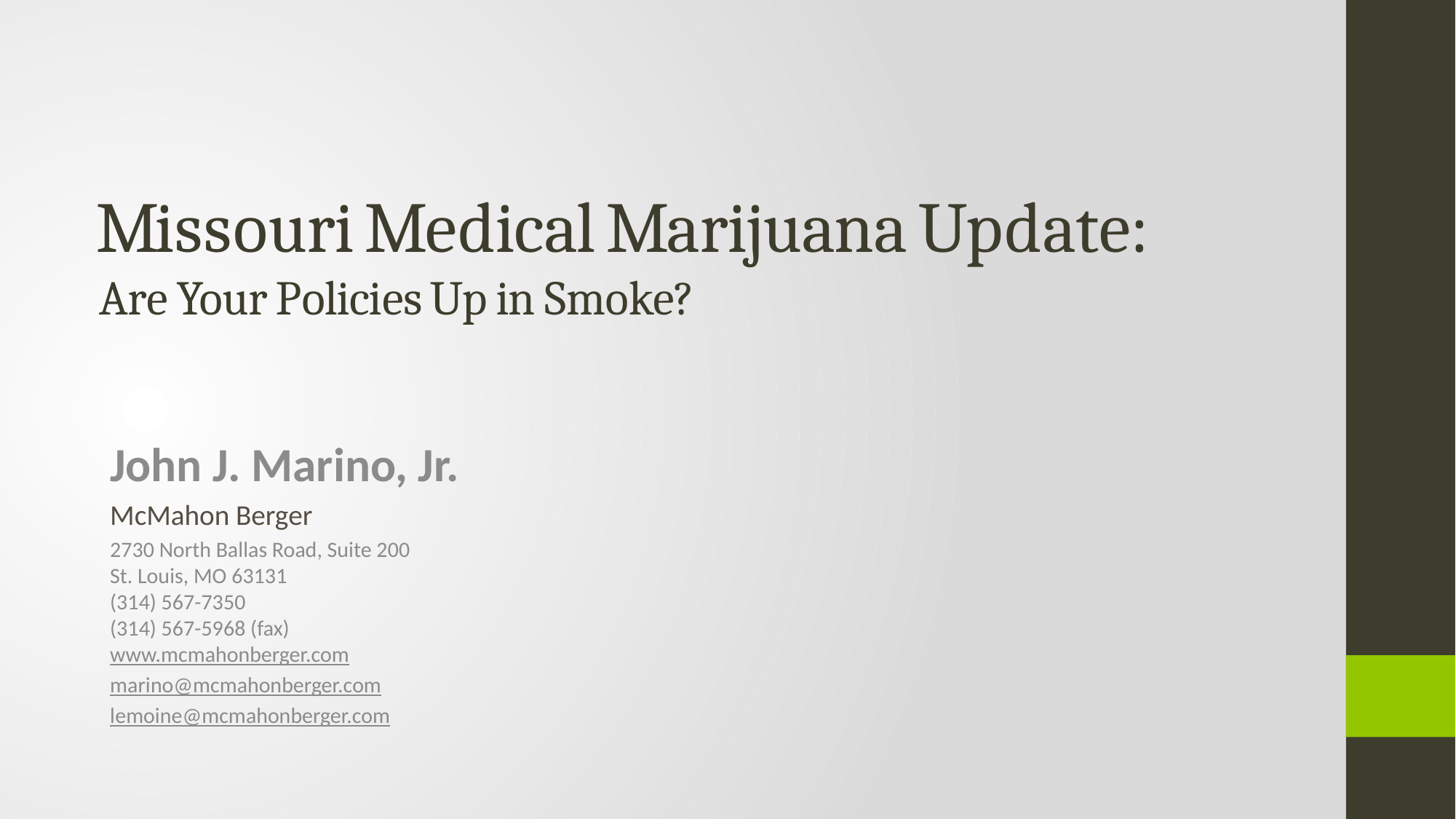

# Missouri Medical Marijuana Update: Are Your Policies Up in Smoke?
John J. Marino, Jr.
McMahon Berger
2730 North Ballas Road, Suite 200
St. Louis, MO 63131
(314) 567-7350
(314) 567-5968 (fax)
www.mcmahonberger.com
marino@mcmahonberger.com
lemoine@mcmahonberger.com